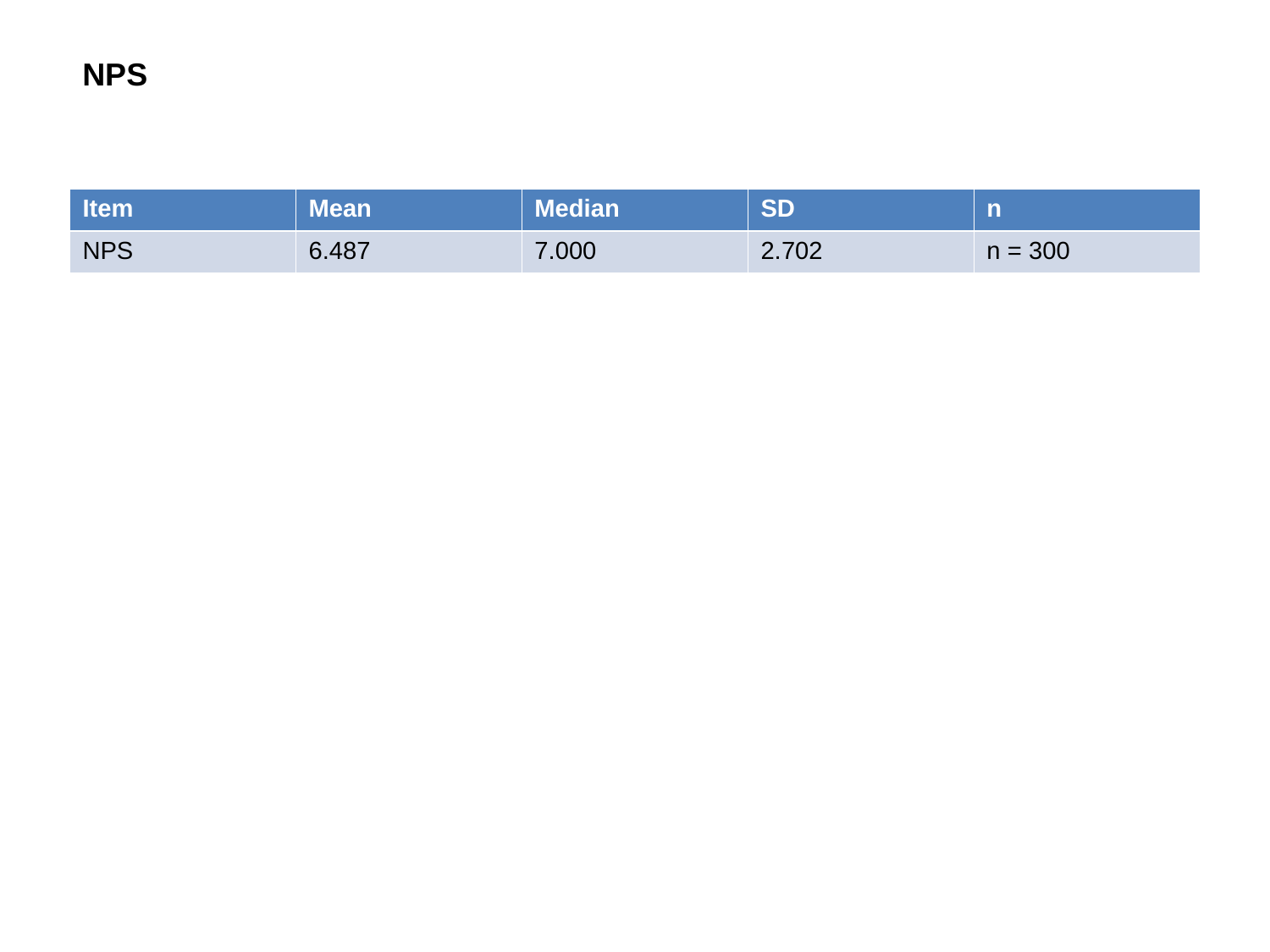

NPS
| Item | Mean | Median | SD | n |
| --- | --- | --- | --- | --- |
| NPS | 6.487 | 7.000 | 2.702 | n = 300 |